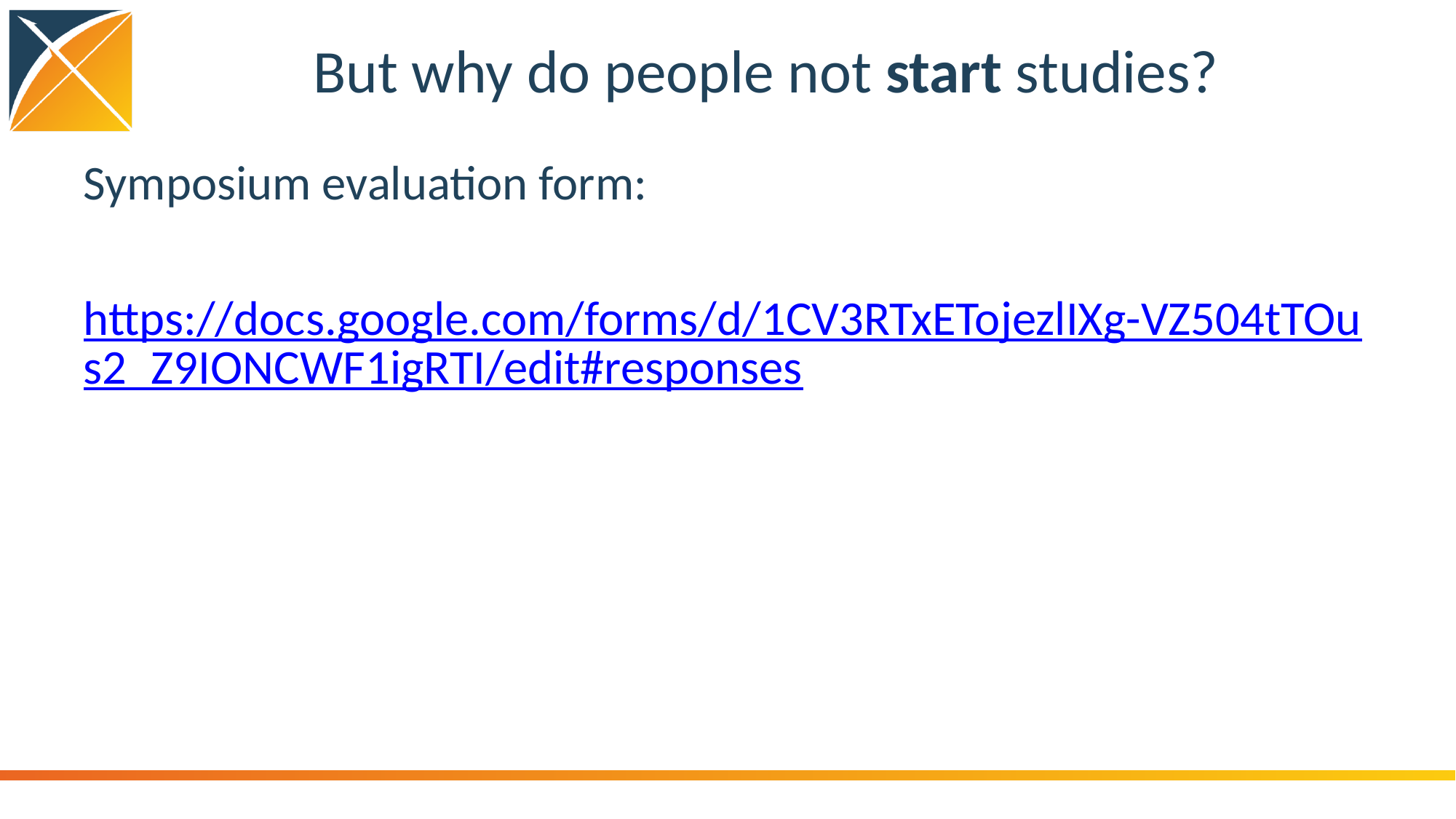

# But why do people not start studies?
Symposium evaluation form:

https://docs.google.com/forms/d/1CV3RTxETojezlIXg-VZ504tTOus2_Z9IONCWF1igRTI/edit#responses